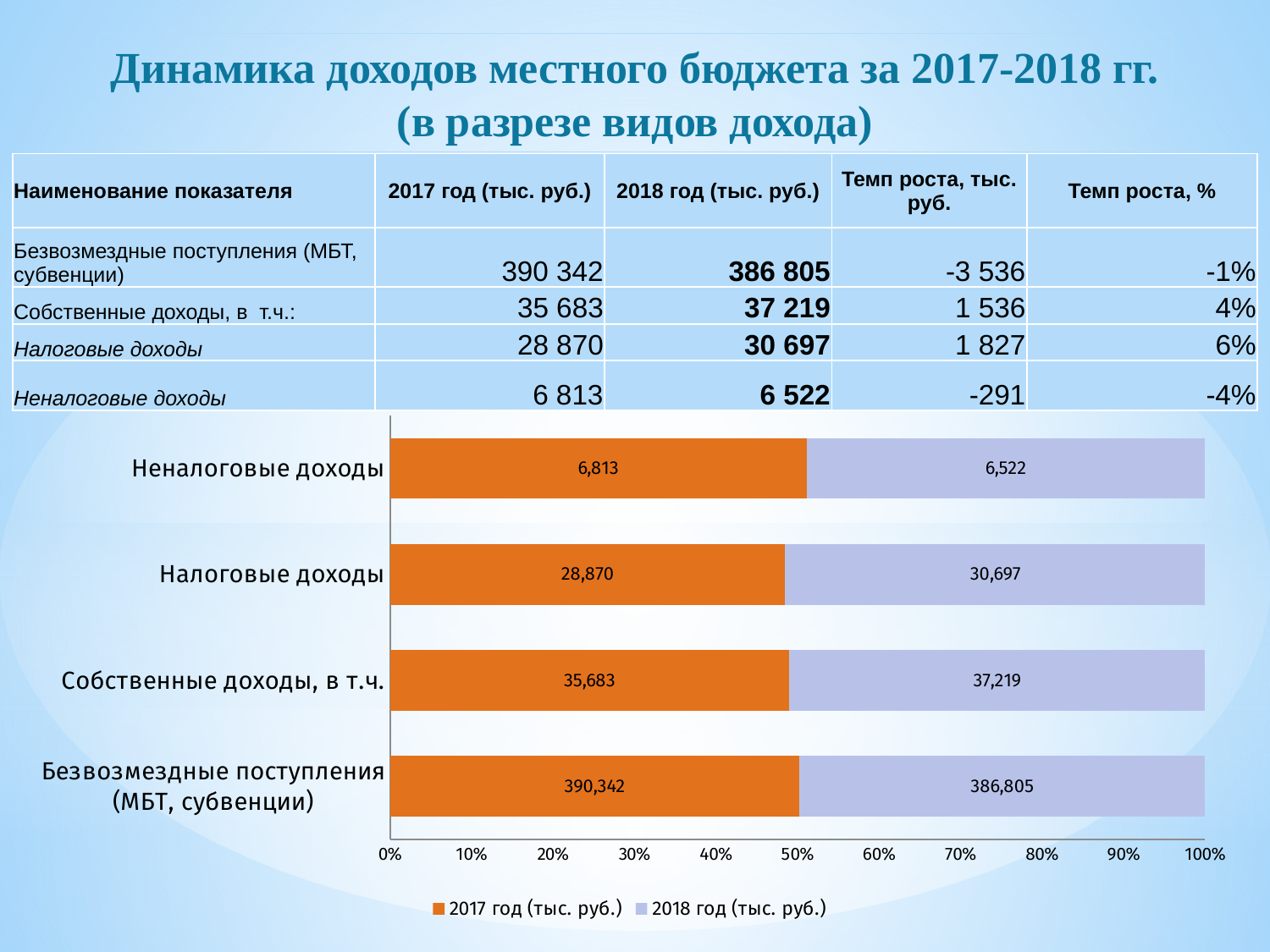

Динамика доходов местного бюджета за 2017-2018 гг.
(в разрезе видов дохода)
| Наименование показателя | 2017 год (тыс. руб.) | 2018 год (тыс. руб.) | Темп роста, тыс. руб. | Темп роста, % |
| --- | --- | --- | --- | --- |
| Безвозмездные поступления (МБТ, субвенции) | 390 342 | 386 805 | -3 536 | -1% |
| Собственные доходы, в т.ч.: | 35 683 | 37 219 | 1 536 | 4% |
| Налоговые доходы | 28 870 | 30 697 | 1 827 | 6% |
| Неналоговые доходы | 6 813 | 6 522 | -291 | -4% |

### Chart

| Category | 2017 год (тыс. руб.) | 2018 год (тыс. руб.) |
|---|---|---|
| Безвозмездные поступления (МБТ, субвенции) | 390341.98646000004 | 386805.49136000004 |
| Собственные доходы, в т.ч. | 35682.762839999996 | 37219.20950999999 |
| Налоговые доходы | 28870.10098 | 30697.26762 |
| Неналоговые доходы | 6812.66186 | 6521.941889999995 |